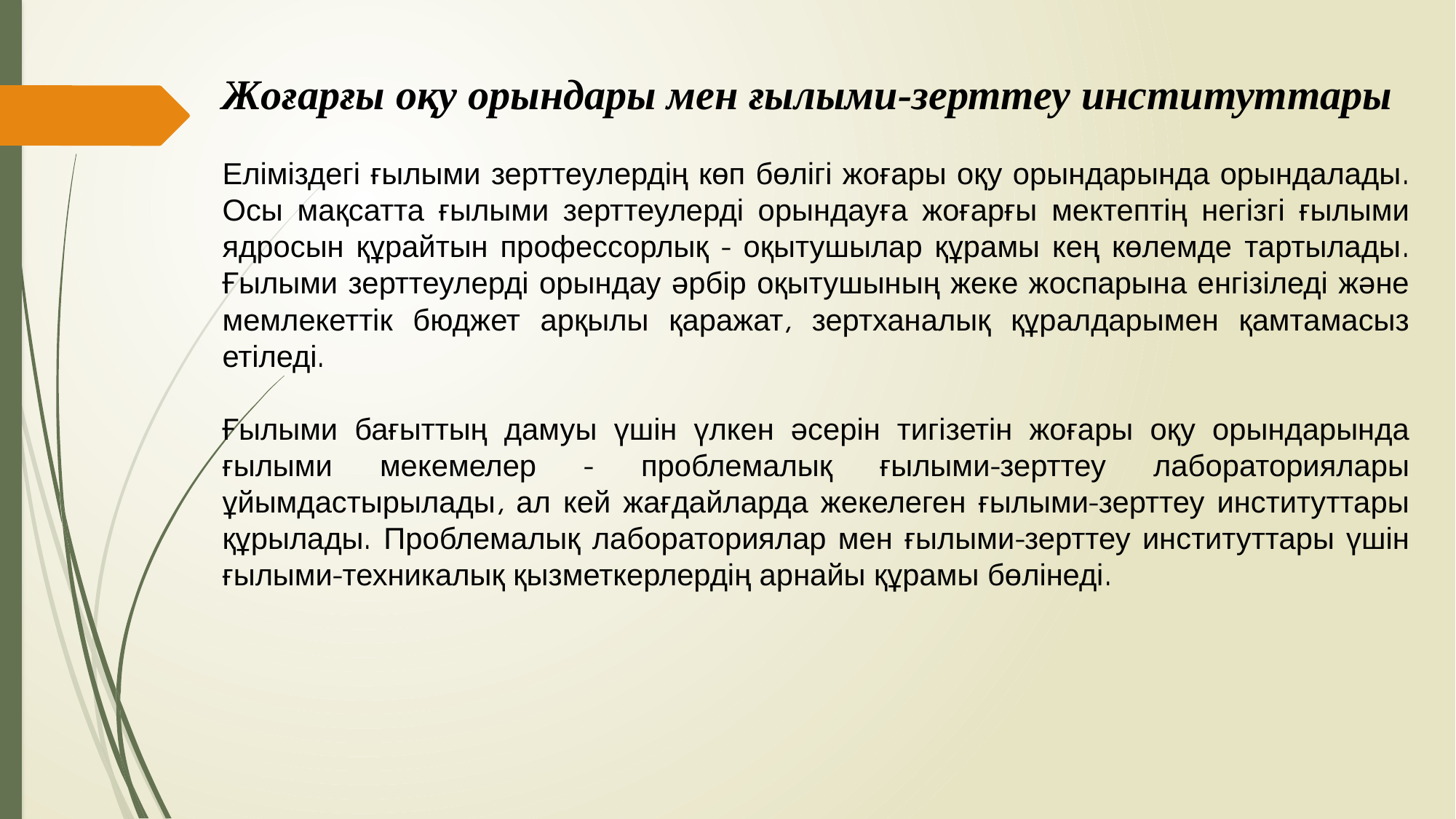

Жоғарғы оқу орындары мен ғылыми-зерттеу институттары

Еліміздегі ғылыми зерттеулердің көп бөлігі жоғары оқу орындарында орындалады. Осы мақсатта ғылыми зерттеулерді орындауға жоғарғы мектептің негізгі ғылыми ядросын құрайтын профессорлық - оқытушылар құрамы кең көлемде тартылады. Ғылыми зерттеулерді орындау әрбір оқытушының жеке жоспарына енгізіледі және мемлекеттік бюджет арқылы қаражат, зертханалық құралдарымен қамтамасыз етіледі.

Ғылыми бағыттың дамуы үшін үлкен әсерін тигізетін жоғары оқу орындарында ғылыми мекемелер - проблемалық ғылыми-зерттеу лабораториялары ұйымдастырылады, ал кей жағдайларда жекелеген ғылыми-зерттеу институттары құрылады. Проблемалық лабораториялар мен ғылыми-зерттеу институттары үшін ғылыми-техникалық қызметкерлердің арнайы құрамы бөлінеді.